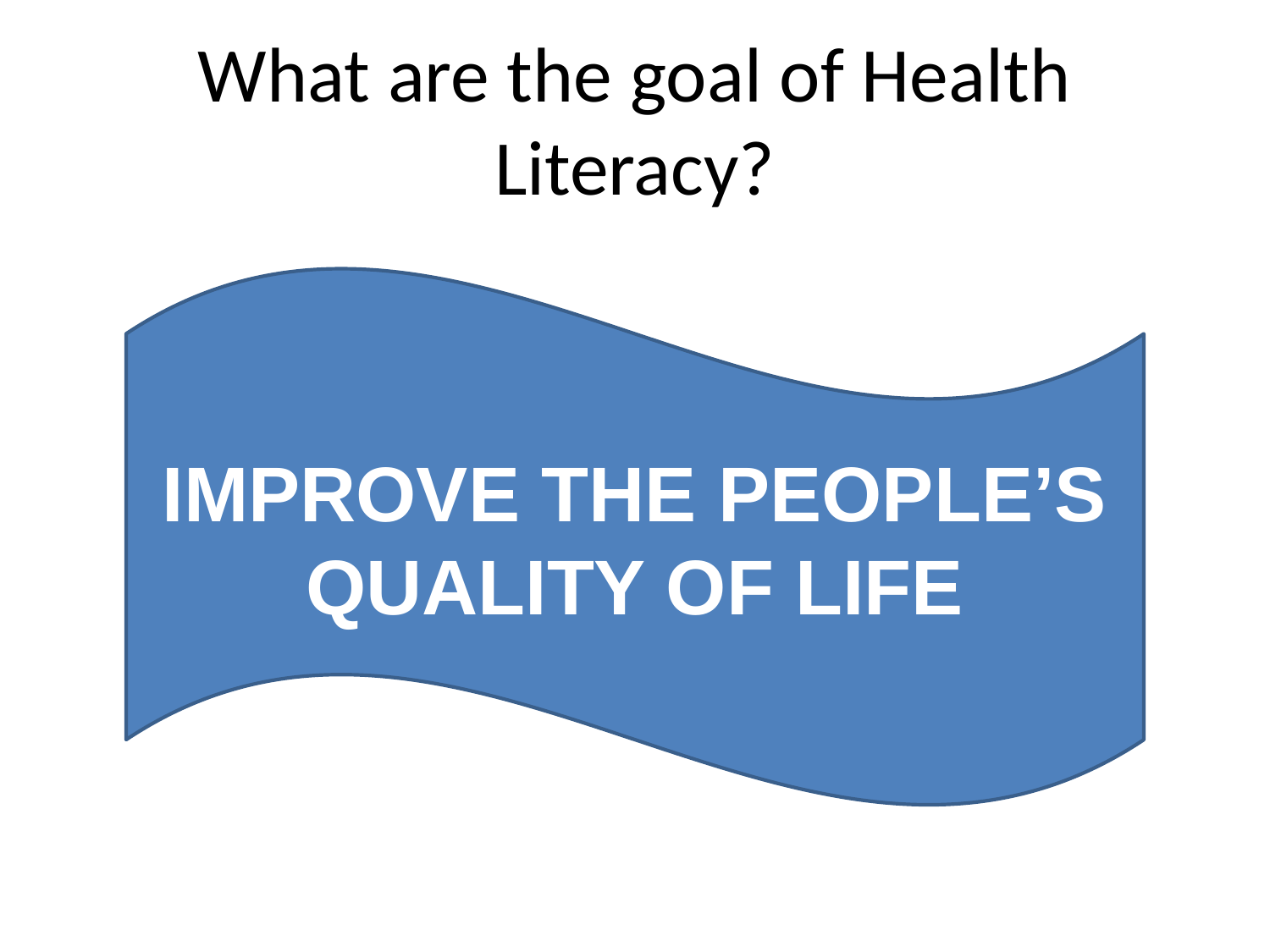

# What are the goal of Health Literacy?
IMPROVE THE PEOPLE’S QUALITY OF LIFE